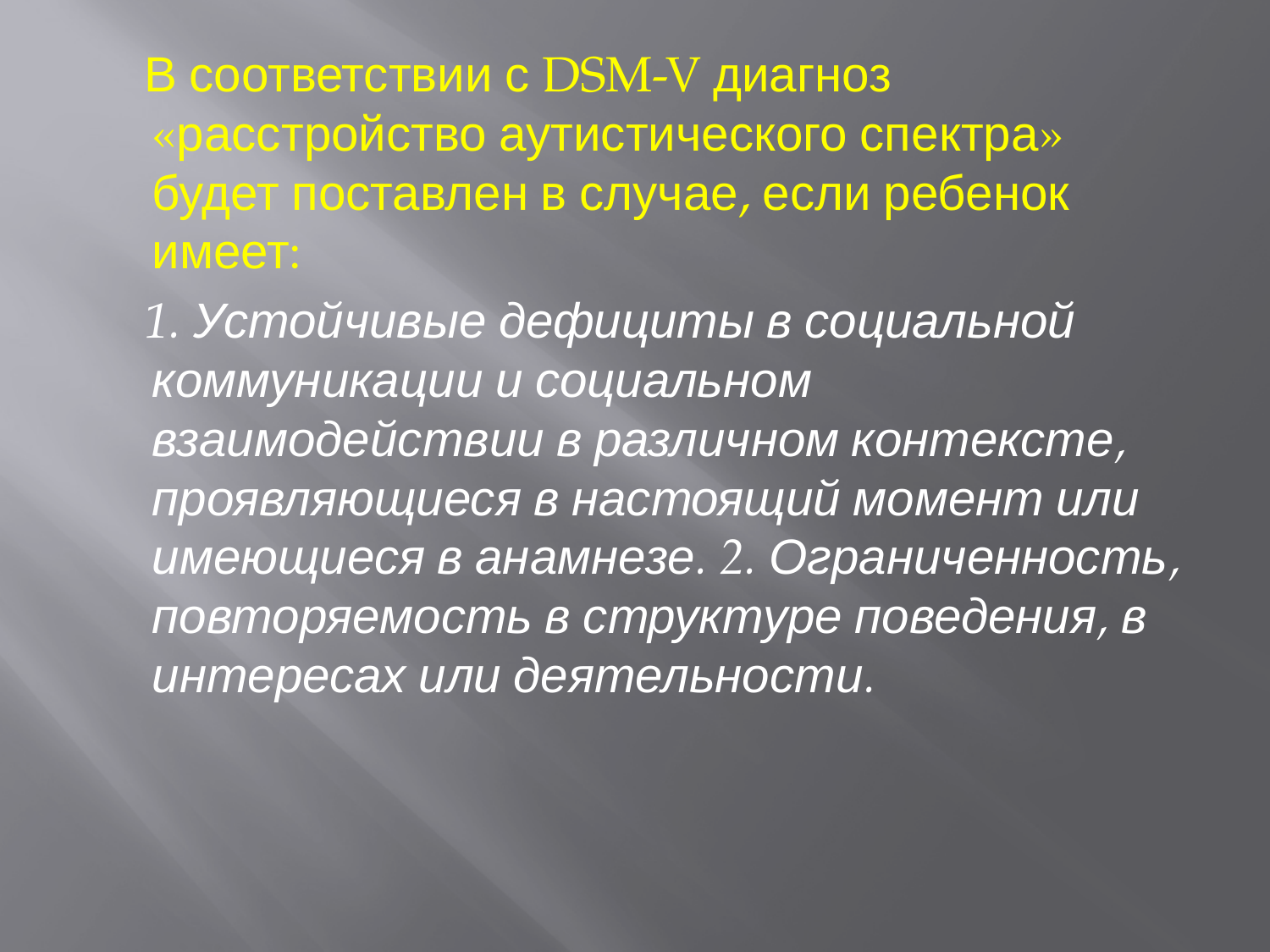

В соответствии с DSM-V диагноз «расстройство аутистического спектра» будет поставлен в случае, если ребенок имеет:
    1. Устойчивые дефициты в социальной коммуникации и социальном взаимодействии в различном контексте, проявляющиеся в настоящий момент или имеющиеся в анамнезе. 2. Ограниченность, повторяемость в структуре поведения, в интересах или деятельности.